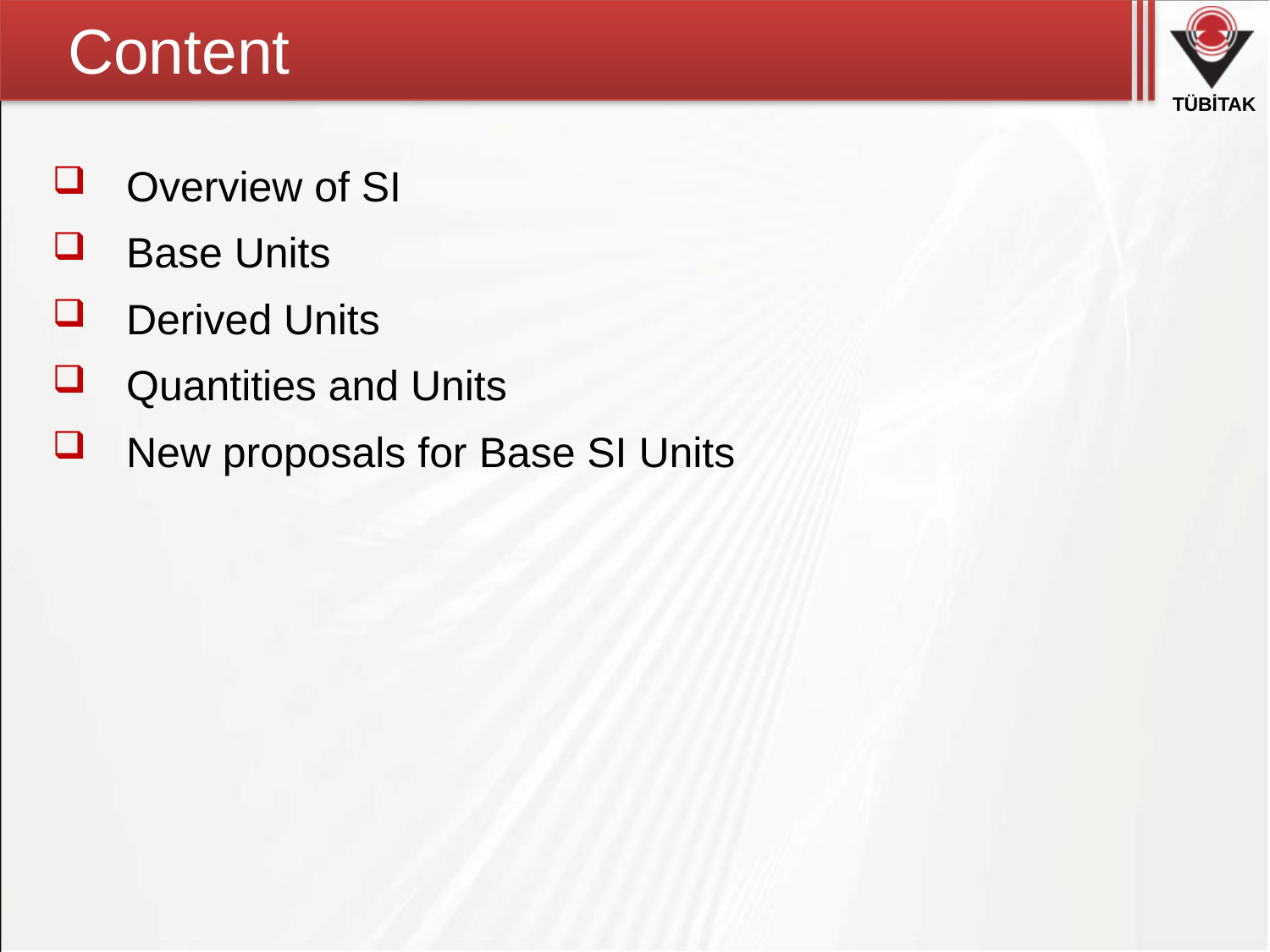

# Content
Overview of SI
Base Units
Derived Units
Quantities and Units
New proposals for Base SI Units